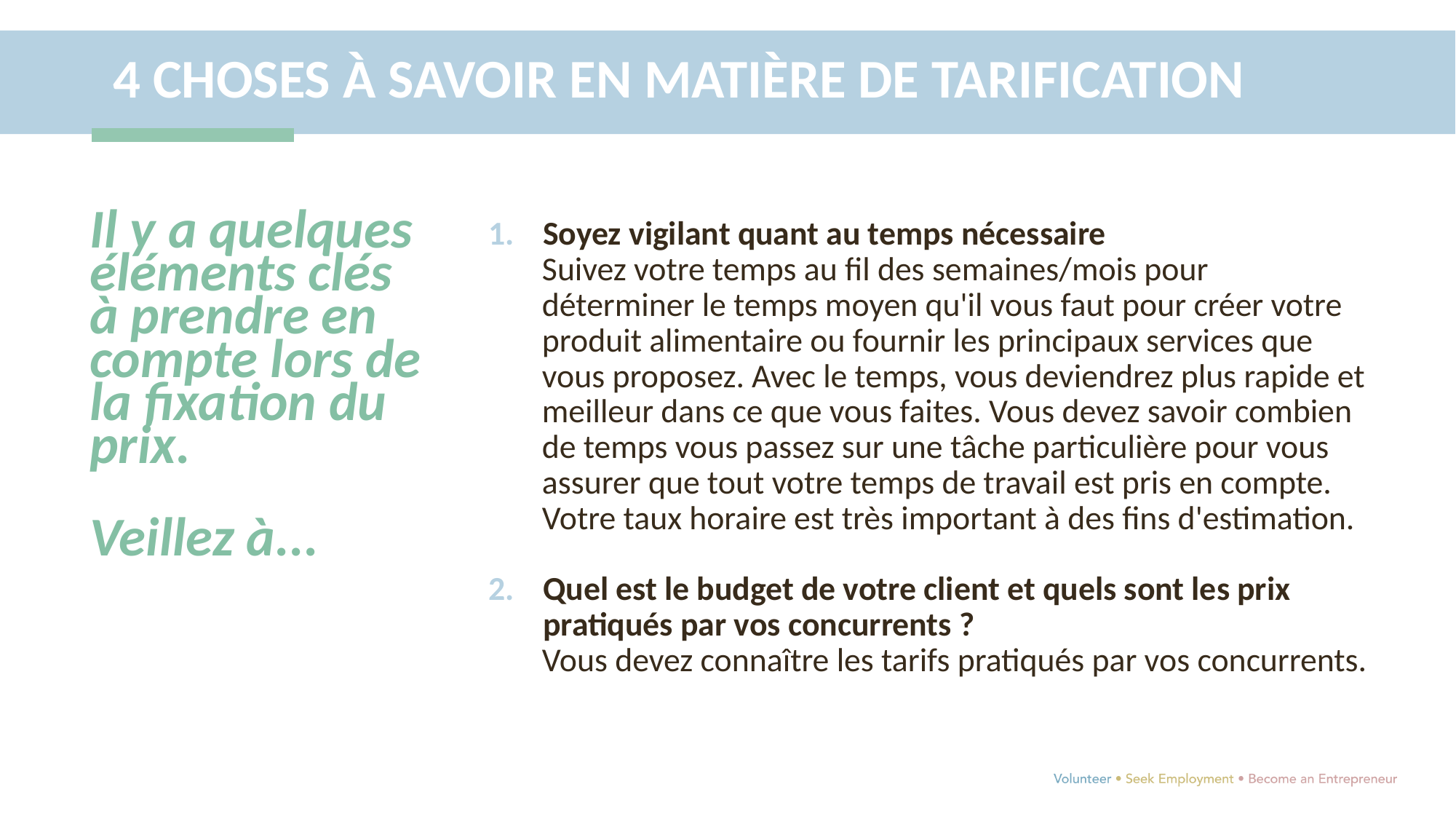

4 CHOSES À SAVOIR EN MATIÈRE DE TARIFICATION
Il y a quelques éléments clés à prendre en compte lors de la fixation du prix.

Veillez à...

Soyez vigilant quant au temps nécessaire
Suivez votre temps au fil des semaines/mois pour déterminer le temps moyen qu'il vous faut pour créer votre produit alimentaire ou fournir les principaux services que vous proposez. Avec le temps, vous deviendrez plus rapide et meilleur dans ce que vous faites. Vous devez savoir combien de temps vous passez sur une tâche particulière pour vous assurer que tout votre temps de travail est pris en compte. Votre taux horaire est très important à des fins d'estimation.

Quel est le budget de votre client et quels sont les prix pratiqués par vos concurrents ?
Vous devez connaître les tarifs pratiqués par vos concurrents.